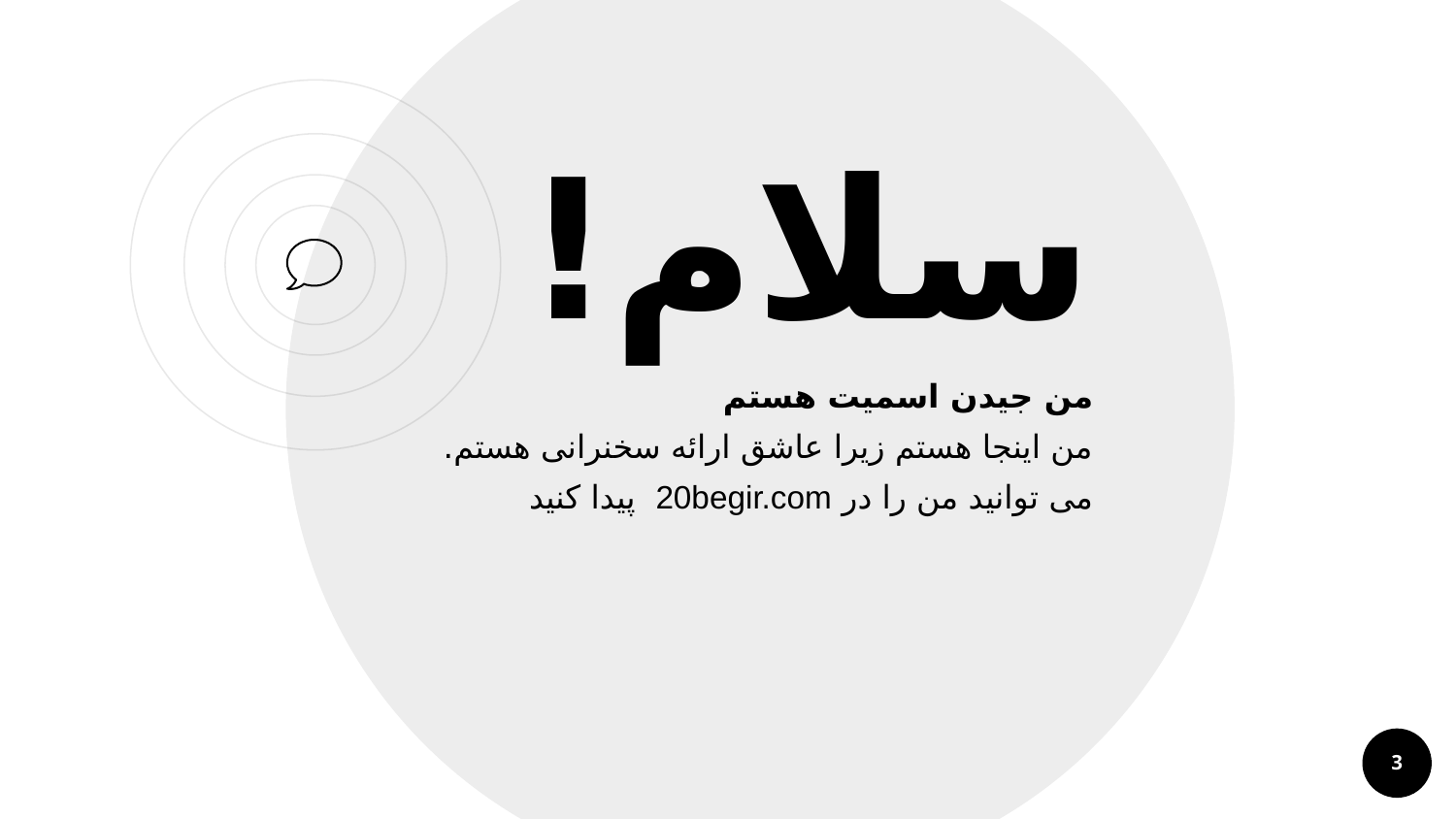

سلام!

من جیدن اسمیت هستم
من اینجا هستم زیرا عاشق ارائه سخنرانی هستم.
می توانید من را در 20begir.com  پیدا کنید
3